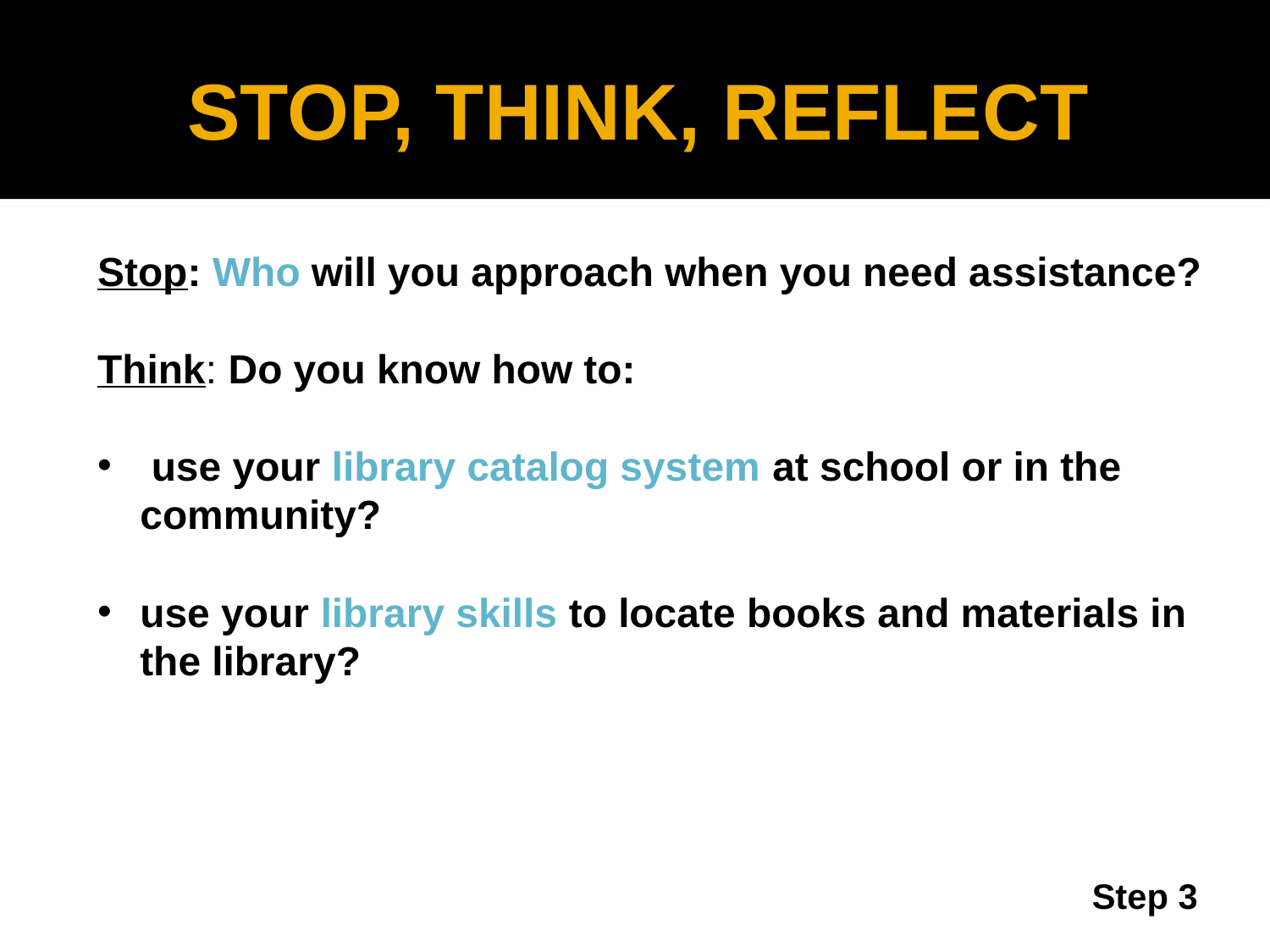

# STOP, THINK, REFLECT
Stop: Who will you approach when you need assistance?

Think: Do you know how to:

 use your library catalog system at school or in the community?

use your library skills to locate books and materials in the library?

Step 3